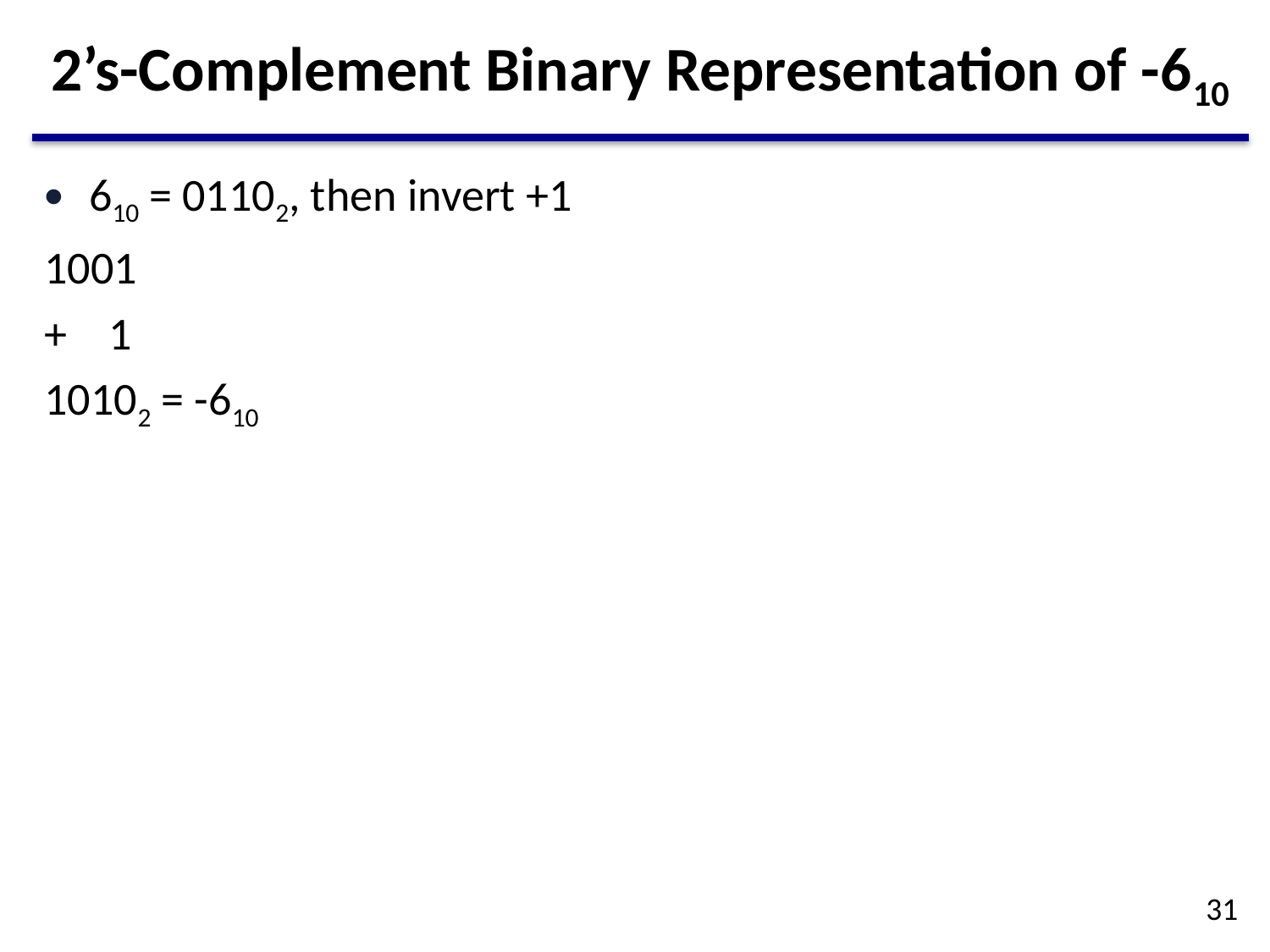

# 2’s-Complement Binary Representation of -610
610 = 01102, then invert +1
1001
+    1
10102 = -610

31